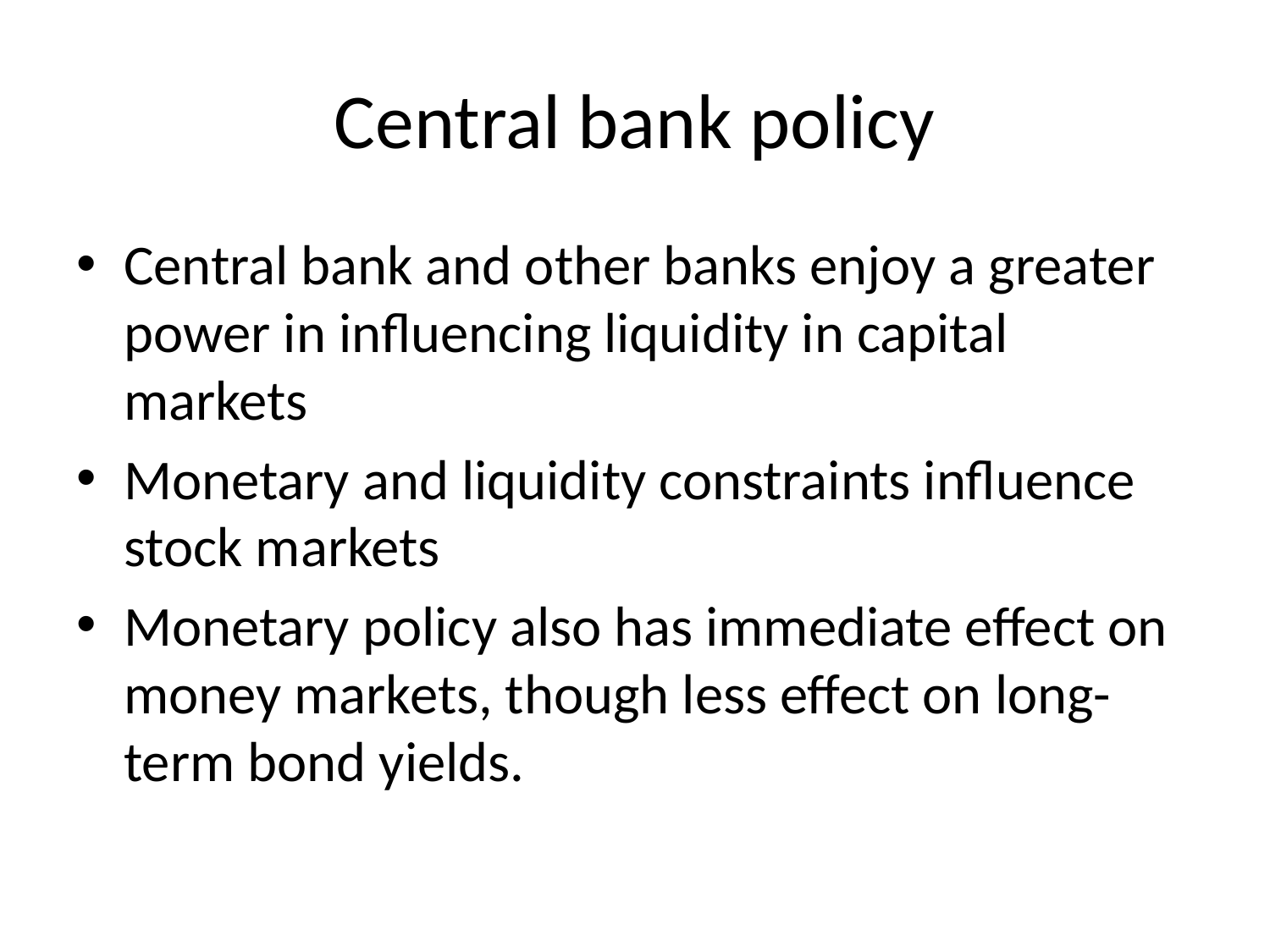

# Central bank policy
Central bank and other banks enjoy a greater power in influencing liquidity in capital markets
Monetary and liquidity constraints influence stock markets
Monetary policy also has immediate effect on money markets, though less effect on long-term bond yields.